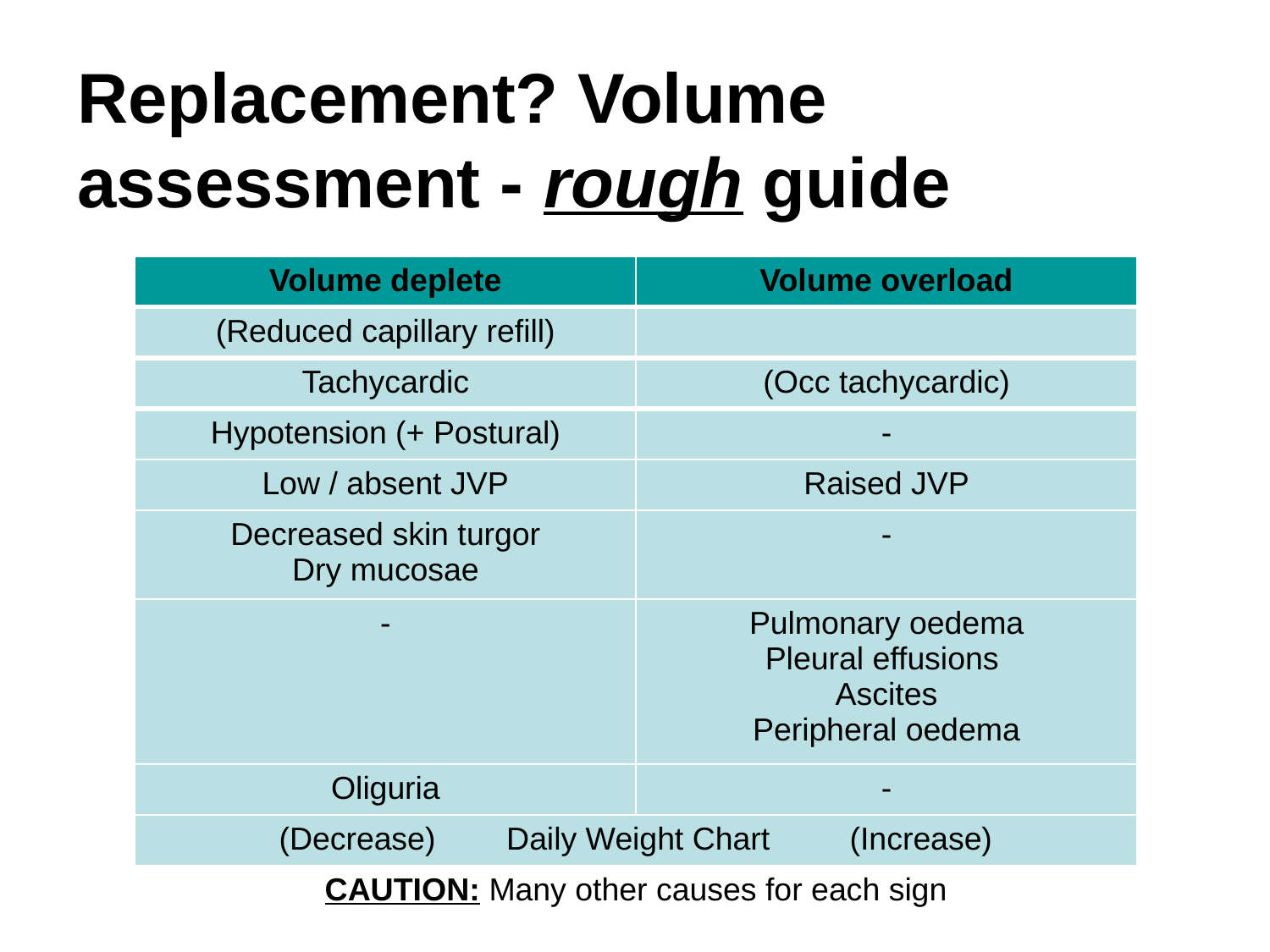

Replacement? Volume assessment - rough guide
| Volume deplete | Volume overload |
| --- | --- |
| (Reduced capillary refill) |  |
| Tachycardic | (Occ tachycardic) |
| Hypotension (+ Postural) | - |
| Low / absent JVP | Raised JVP |
| Decreased skin turgor Dry mucosae | - |
| - | Pulmonary oedema Pleural effusions Ascites Peripheral oedema |
| Oliguria | - |
| (Decrease) Daily Weight Chart (Increase) |  |
| CAUTION: Many other causes for each sign |  |